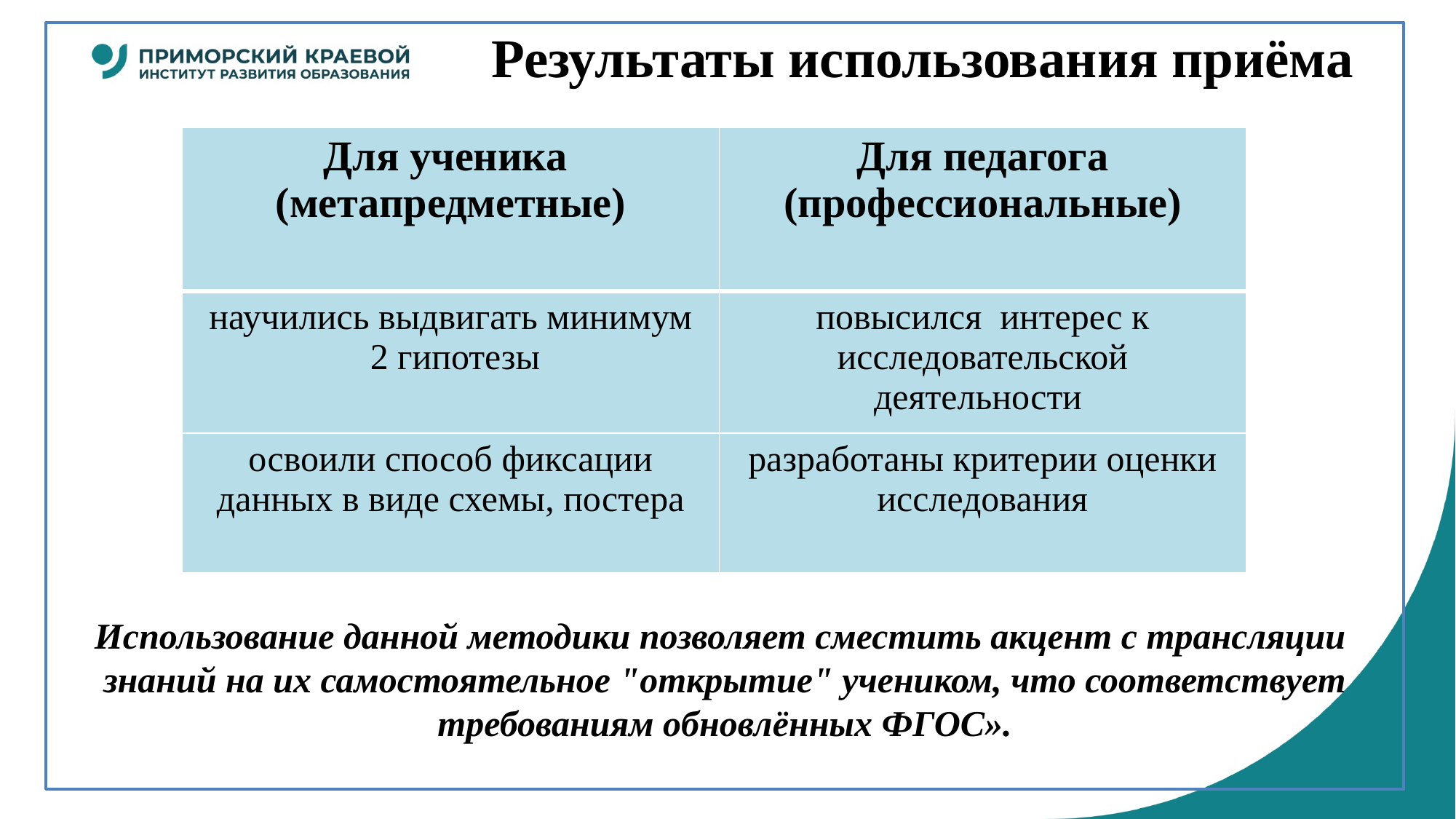

# Результаты использования приёма Использование данной методики позволяет сместить акцент с трансляции знаний на их самостоятельное "открытие" учеником, что соответствует требованиям обновлённых ФГОС».
| Для ученика (метапредметные) | Для педагога (профессиональные) |
| --- | --- |
| научились выдвигать минимум 2 гипотезы | повысился интерес к исследовательской деятельности |
| освоили способ фиксации данных в виде схемы, постера | разработаны критерии оценки исследования |